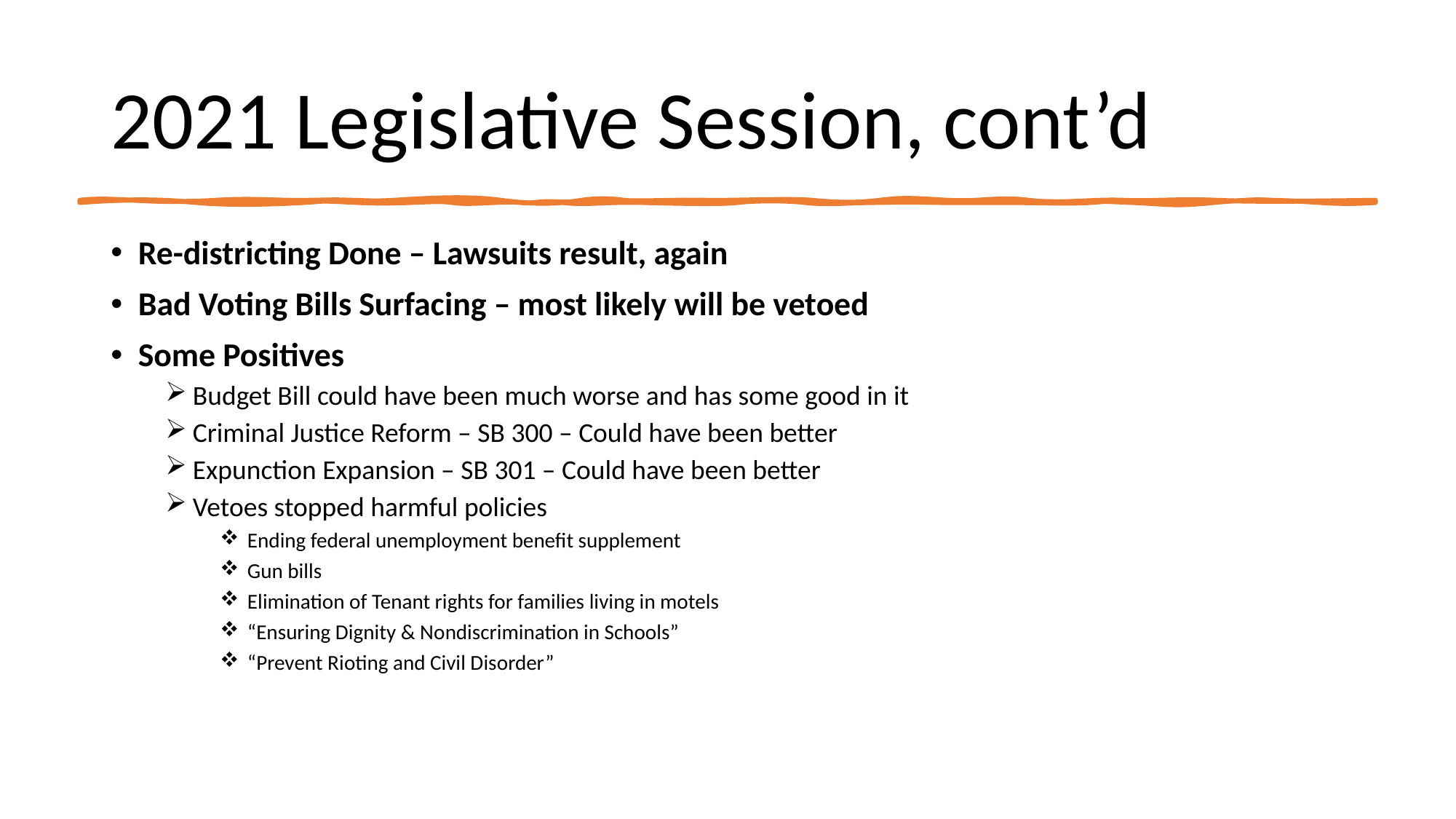

# 2021 Legislative Session, cont’d

Re-districting Done – Lawsuits result, again
Bad Voting Bills Surfacing – most likely will be vetoed
Some Positives
Budget Bill could have been much worse and has some good in it
Criminal Justice Reform – SB 300 – Could have been better
Expunction Expansion – SB 301 – Could have been better
Vetoes stopped harmful policies
Ending federal unemployment benefit supplement
Gun bills
Elimination of Tenant rights for families living in motels
“Ensuring Dignity & Nondiscrimination in Schools”
“Prevent Rioting and Civil Disorder”